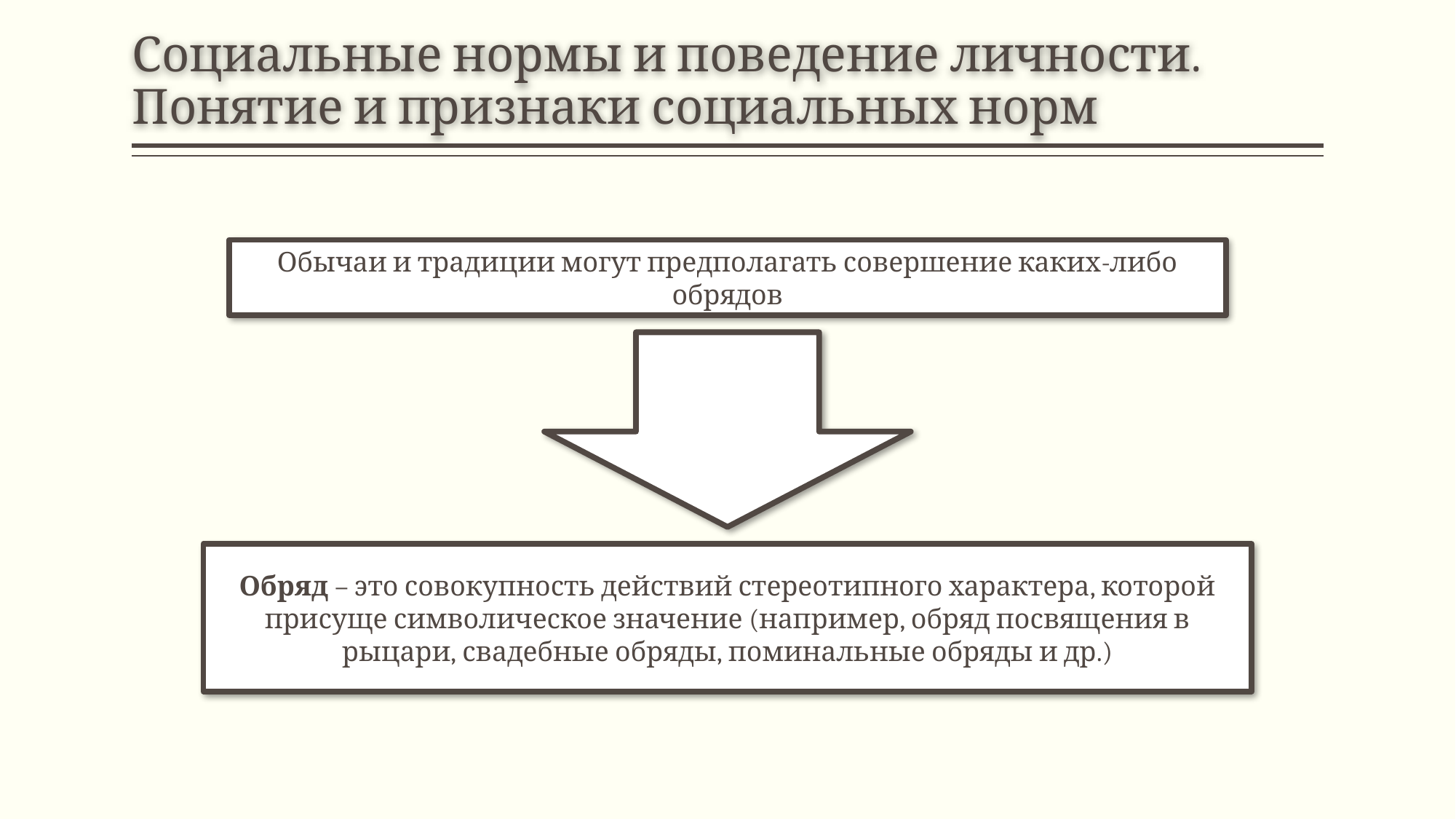

# Социальные нормы и поведение личности. Понятие и признаки социальных норм
Обычаи и традиции могут предполагать совершение каких-либо обрядов

Обряд – это совокупность действий стереотипного характера, которой присуще символическое значение (например, обряд посвящения в рыцари, свадебные обряды, поминальные обряды и др.)